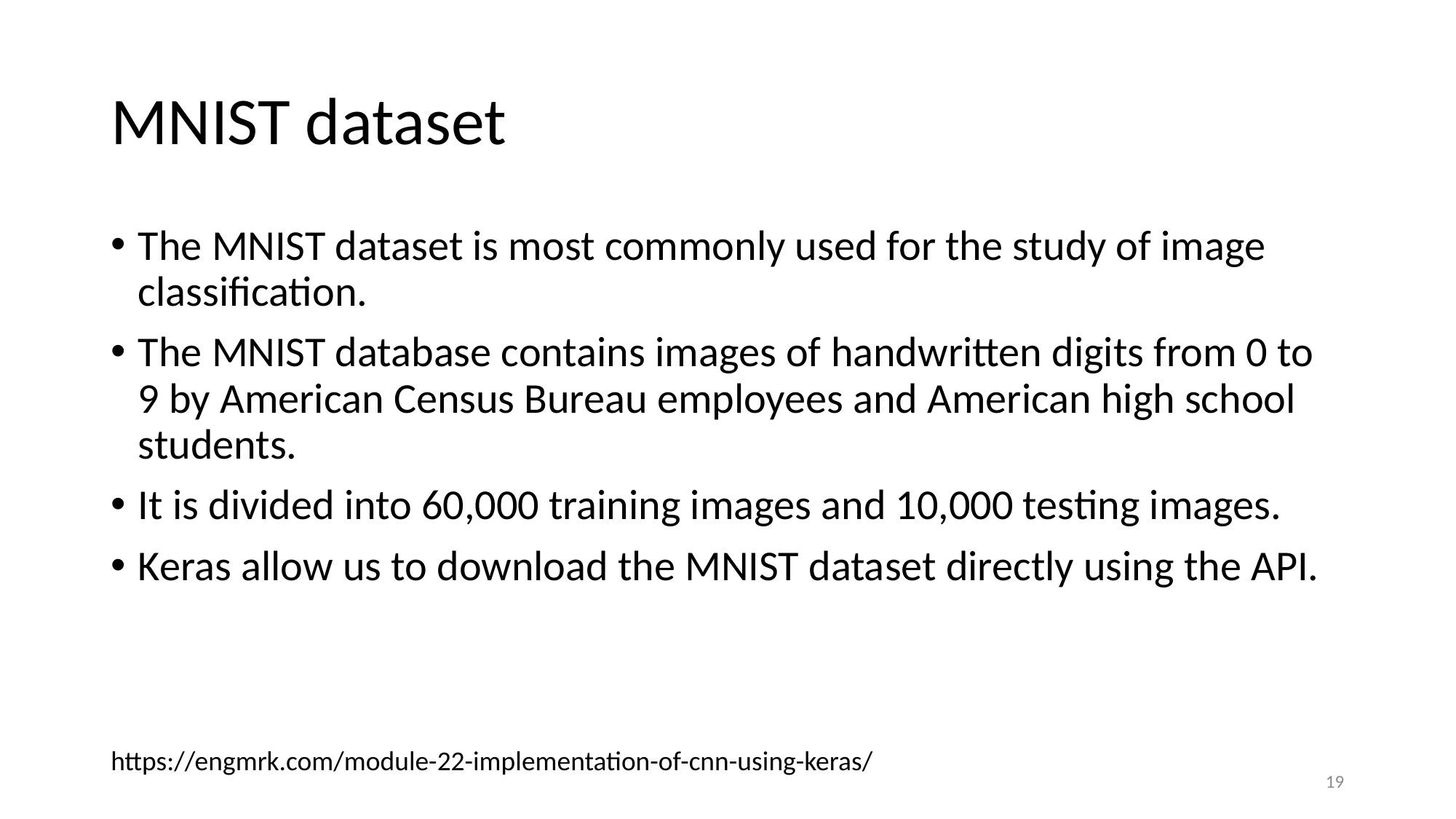

# MNIST dataset
The MNIST dataset is most commonly used for the study of image classification.
The MNIST database contains images of handwritten digits from 0 to 9 by American Census Bureau employees and American high school students.
It is divided into 60,000 training images and 10,000 testing images.
Keras allow us to download the MNIST dataset directly using the API.
https://engmrk.com/module-22-implementation-of-cnn-using-keras/
19